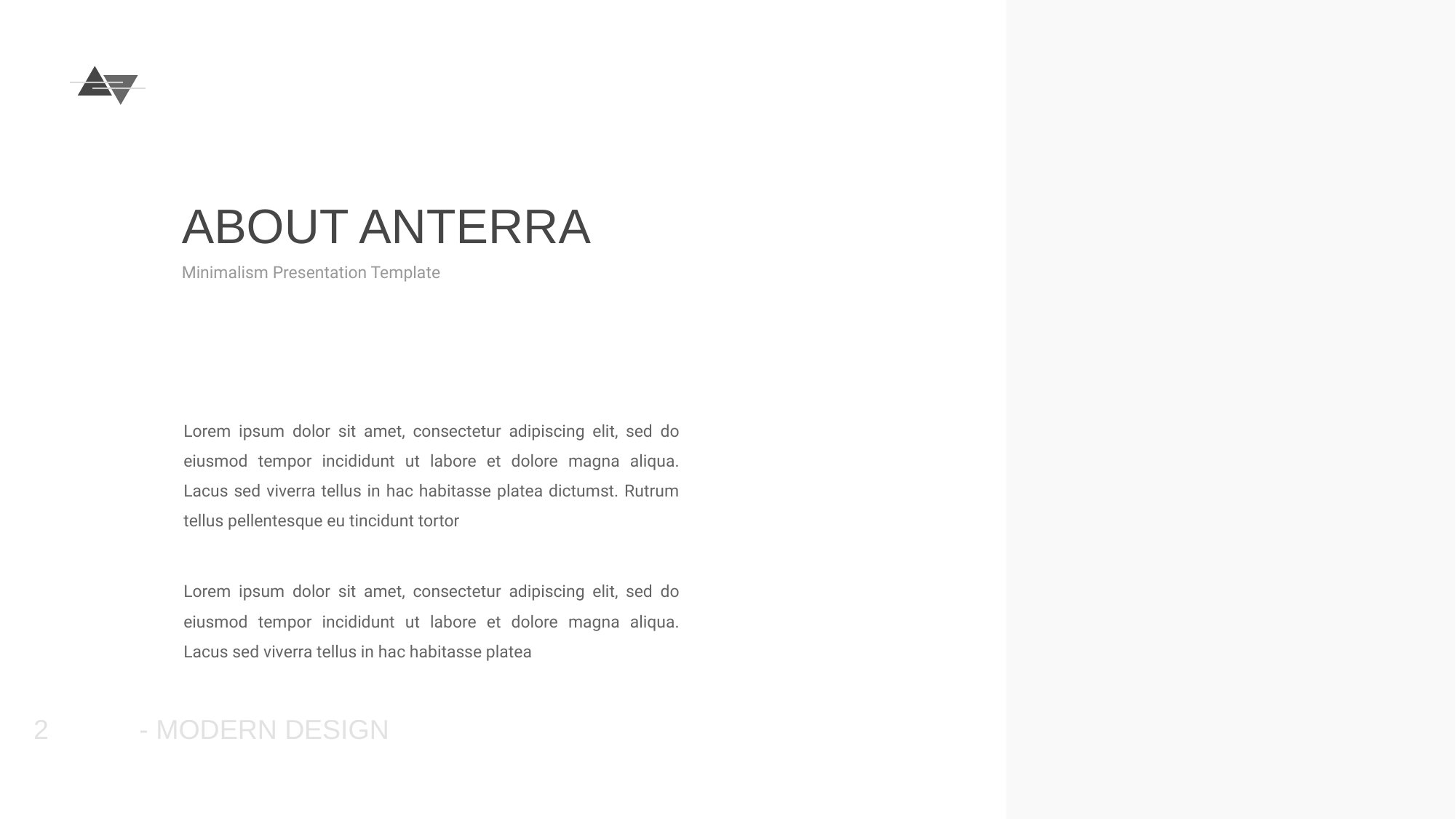

ABOUT ANTERRA
Minimalism Presentation Template
Lorem ipsum dolor sit amet, consectetur adipiscing elit, sed do eiusmod tempor incididunt ut labore et dolore magna aliqua. Lacus sed viverra tellus in hac habitasse platea dictumst. Rutrum tellus pellentesque eu tincidunt tortor

Lorem ipsum dolor sit amet, consectetur adipiscing elit, sed do eiusmod tempor incididunt ut labore et dolore magna aliqua. Lacus sed viverra tellus in hac habitasse platea
2
- MODERN DESIGN